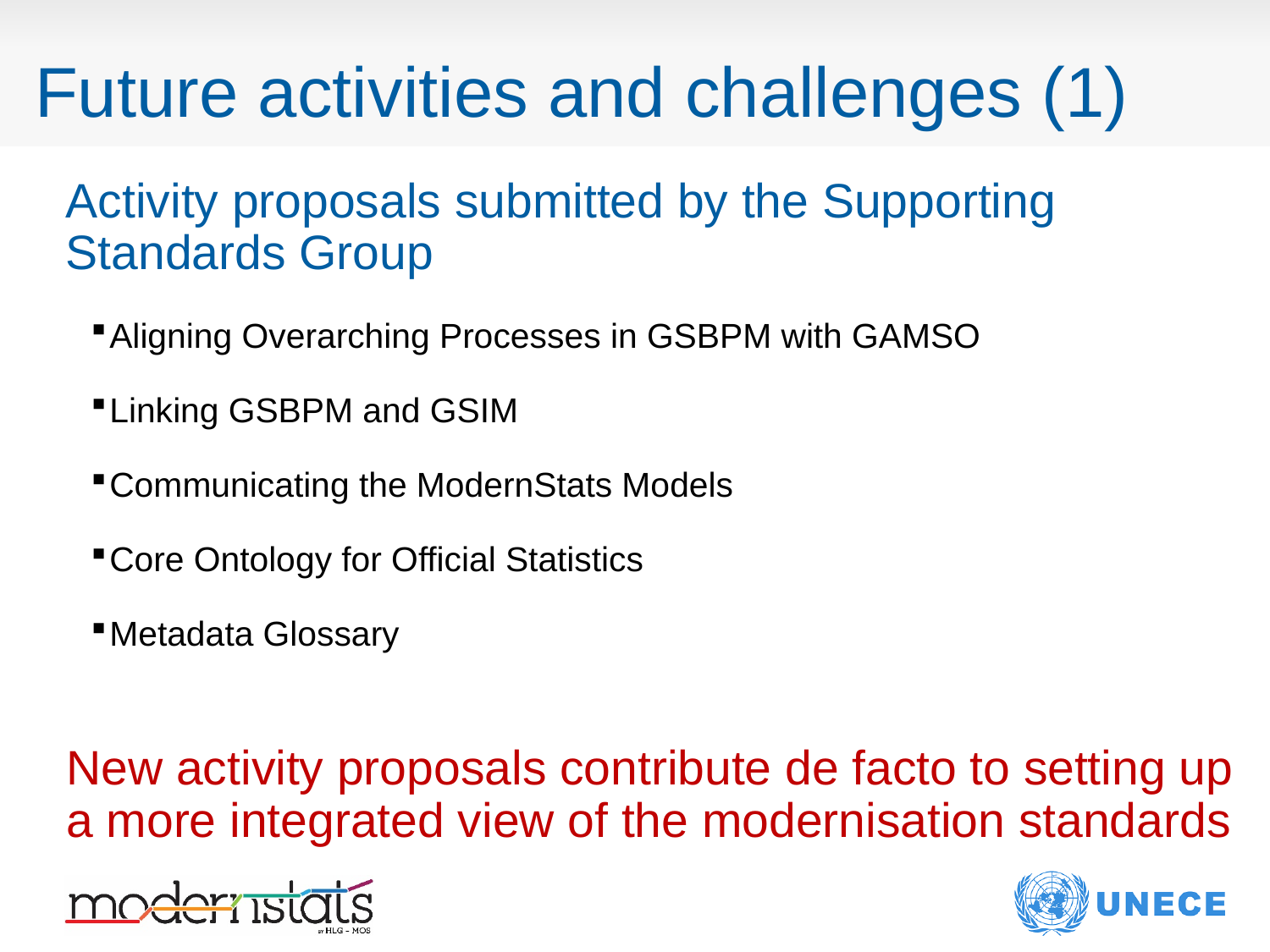

# Future activities and challenges (1)
Activity proposals submitted by the Supporting Standards Group
Aligning Overarching Processes in GSBPM with GAMSO
Linking GSBPM and GSIM
Communicating the ModernStats Models
Core Ontology for Official Statistics
Metadata Glossary

New activity proposals contribute de facto to setting up a more integrated view of the modernisation standards